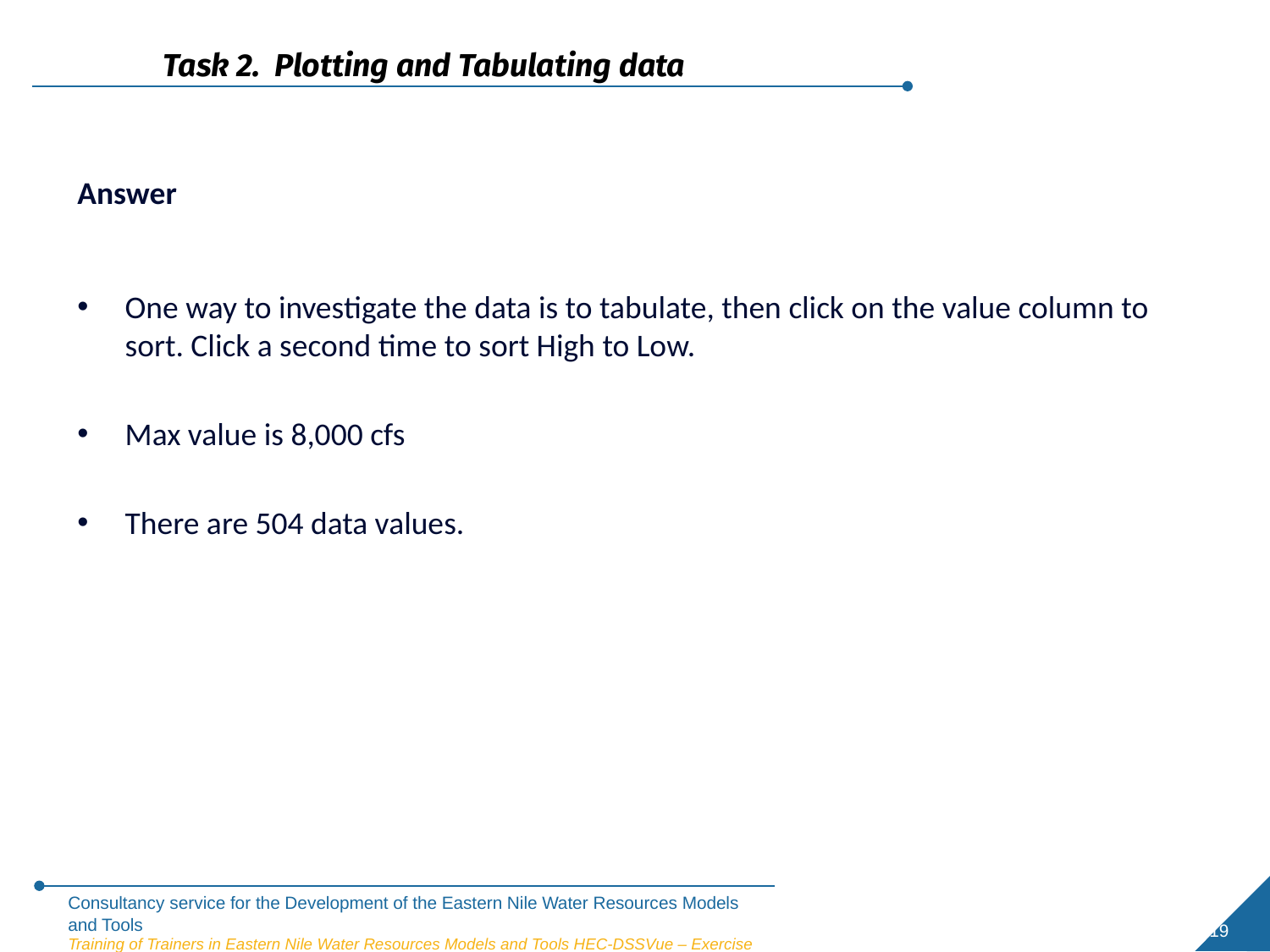

Task 2.  Plotting and Tabulating data
Answer

One way to investigate the data is to tabulate, then click on the value column to sort. Click a second time to sort High to Low.

Max value is 8,000 cfs

There are 504 data values.